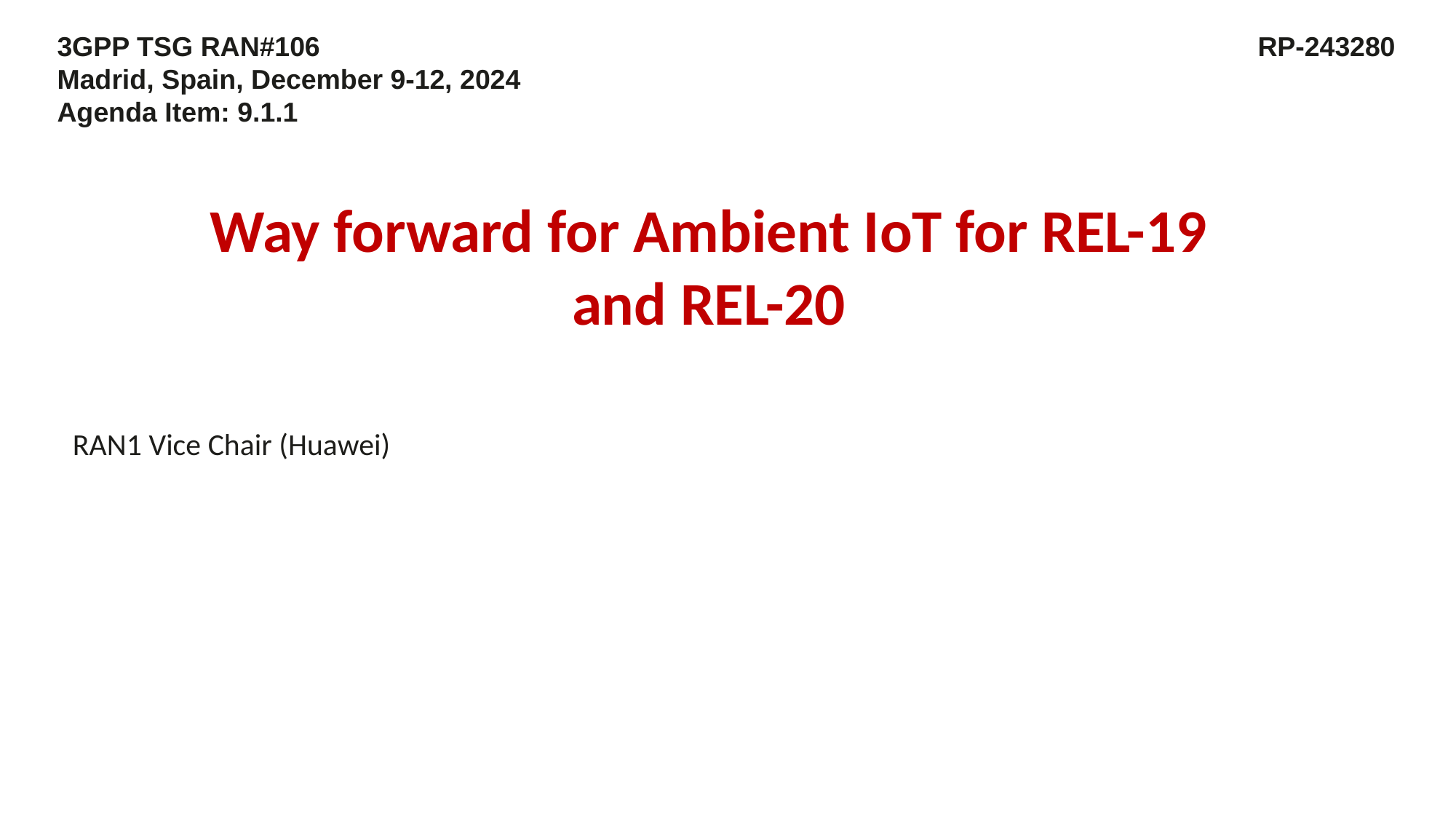

3GPP TSG RAN#106									RP-243280
Madrid, Spain, December 9-12, 2024
Agenda Item: 9.1.1
Way forward for Ambient IoT for REL-19 and REL-20
RAN1 Vice Chair (Huawei)